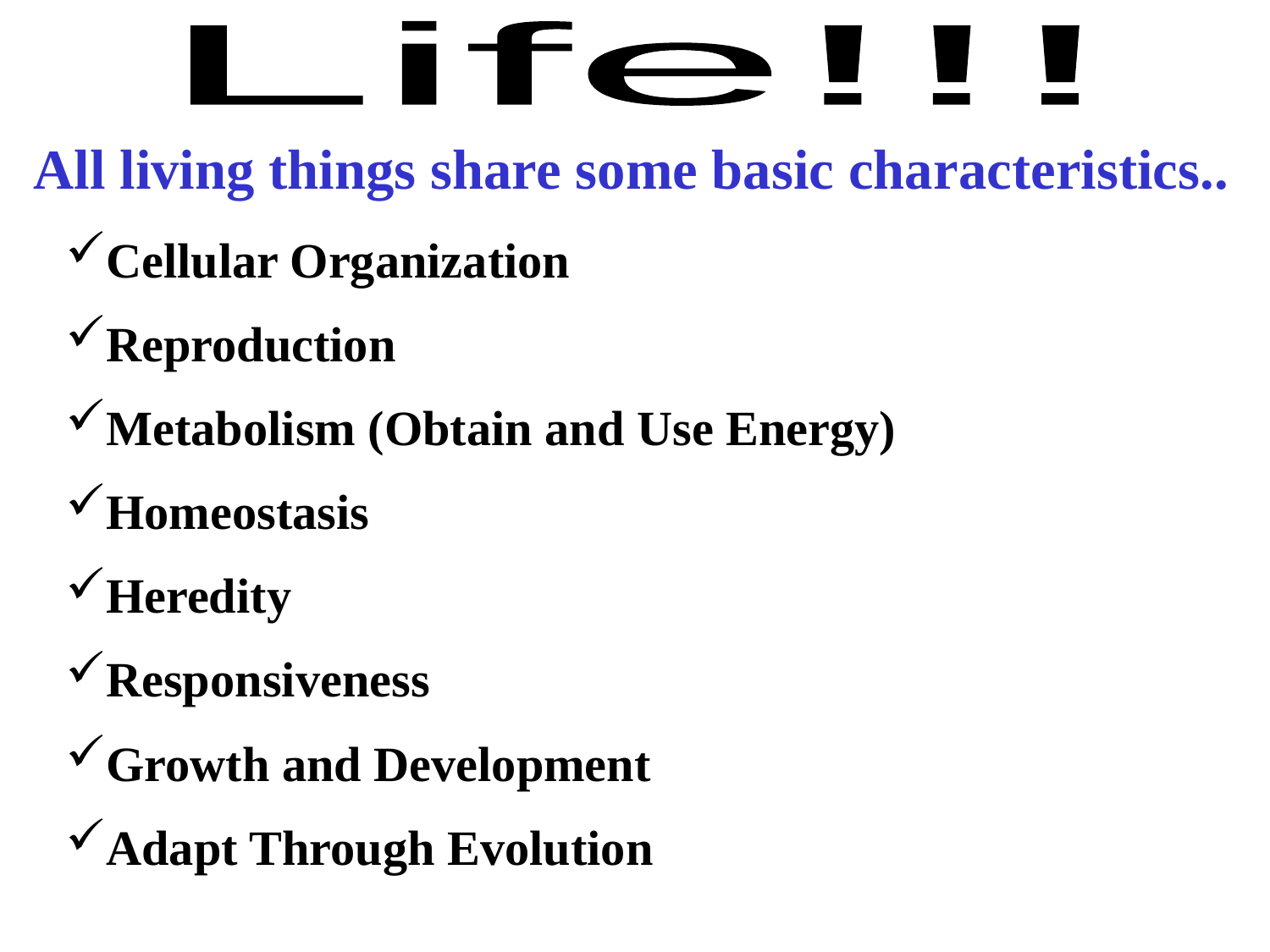

Life!!!
All living things share some basic characteristics..
Cellular Organization
Reproduction
Metabolism (Obtain and Use Energy)
Homeostasis
Heredity
Responsiveness
Growth and Development
Adapt Through Evolution